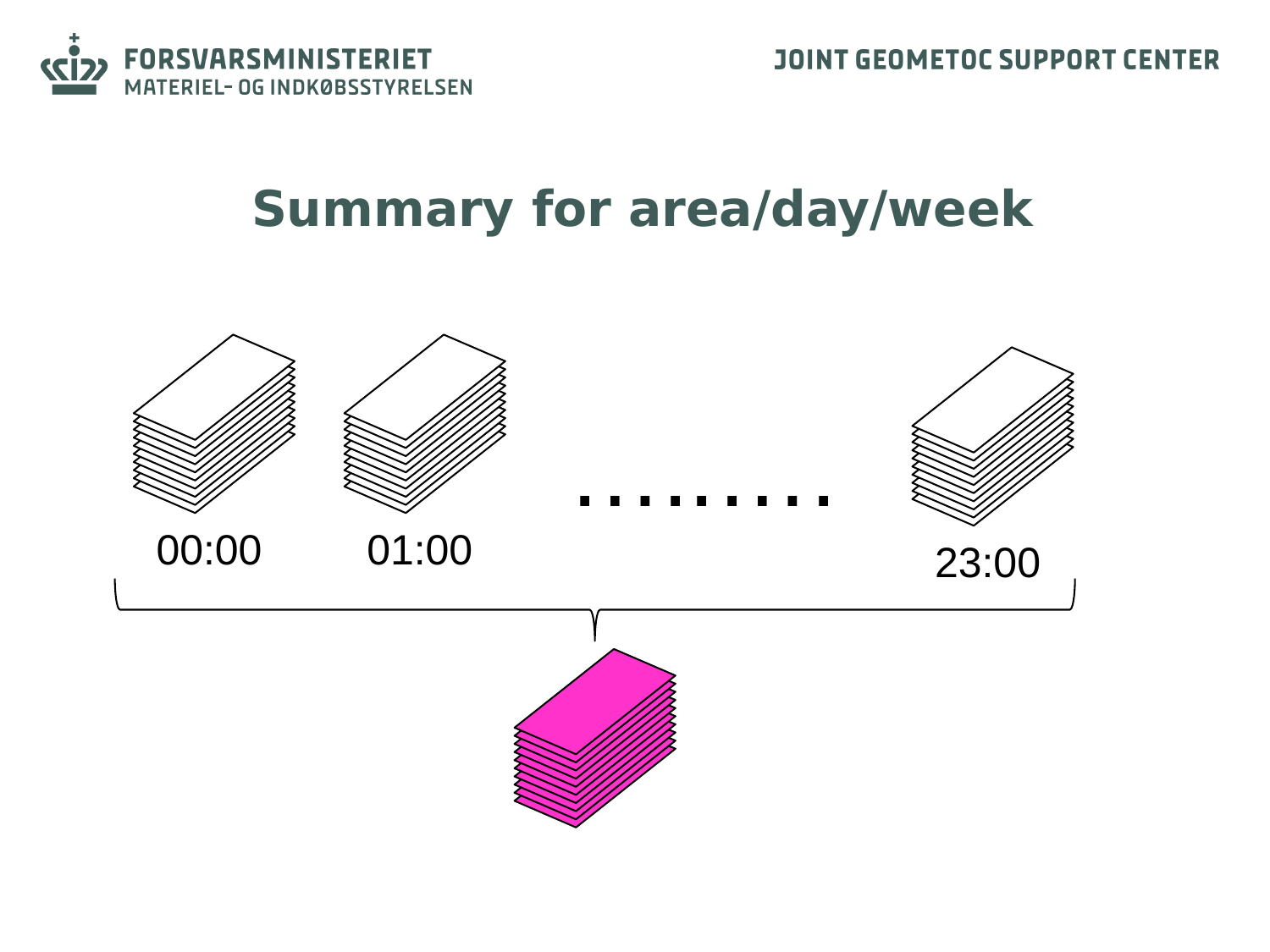

Summary for area/day/week

00:00

01:00

23:00
…..….